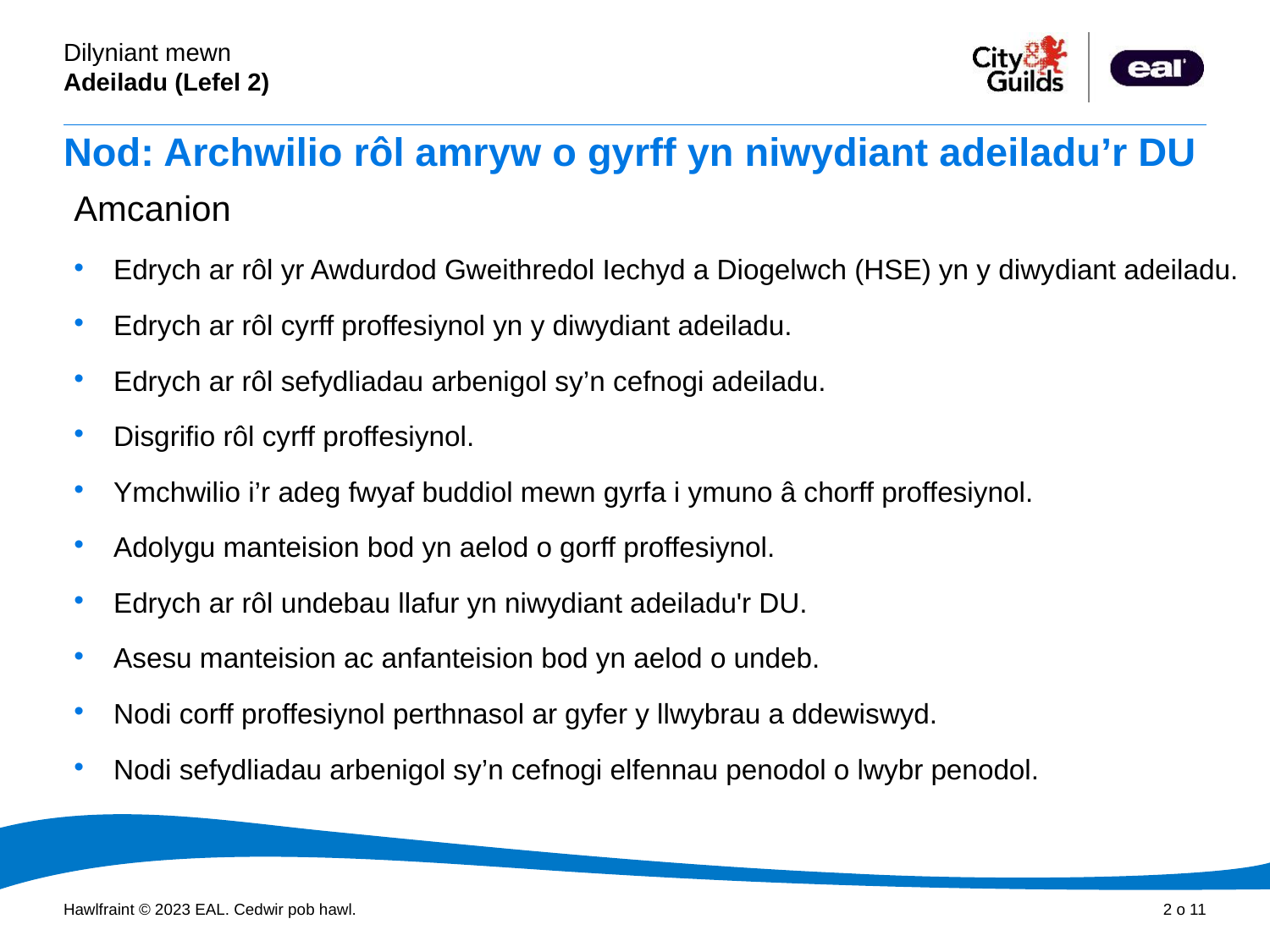

# Nod: Archwilio rôl amryw o gyrff yn niwydiant adeiladu’r DU
Amcanion
Edrych ar rôl yr Awdurdod Gweithredol Iechyd a Diogelwch (HSE) yn y diwydiant adeiladu.
Edrych ar rôl cyrff proffesiynol yn y diwydiant adeiladu.
Edrych ar rôl sefydliadau arbenigol sy’n cefnogi adeiladu.
Disgrifio rôl cyrff proffesiynol.
Ymchwilio i’r adeg fwyaf buddiol mewn gyrfa i ymuno â chorff proffesiynol.
Adolygu manteision bod yn aelod o gorff proffesiynol.
Edrych ar rôl undebau llafur yn niwydiant adeiladu'r DU.
Asesu manteision ac anfanteision bod yn aelod o undeb.
Nodi corff proffesiynol perthnasol ar gyfer y llwybrau a ddewiswyd.
Nodi sefydliadau arbenigol sy’n cefnogi elfennau penodol o lwybr penodol.